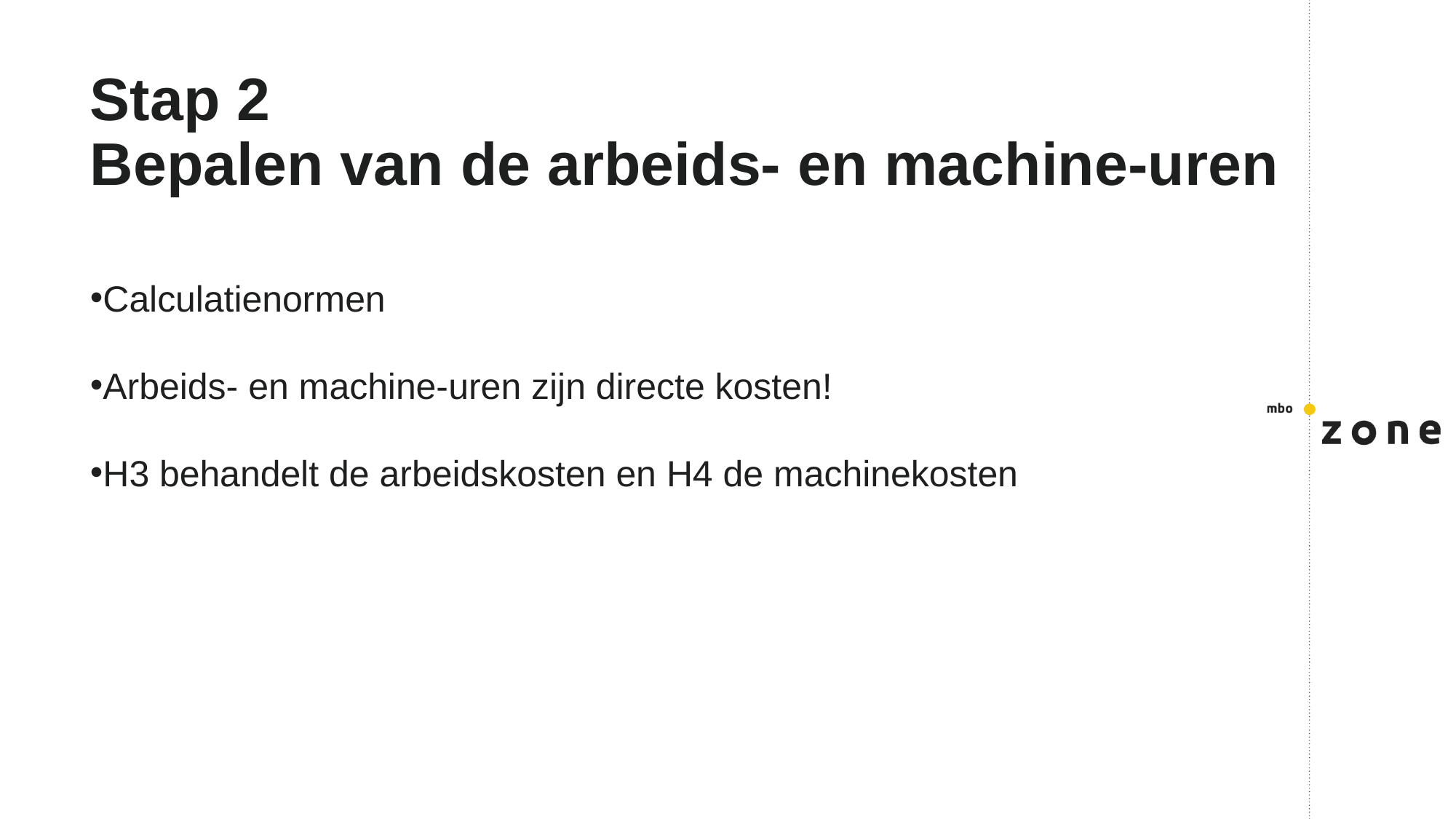

# Stap 2 Bepalen van de arbeids- en machine-uren
Calculatienormen

Arbeids- en machine-uren zijn directe kosten!

H3 behandelt de arbeidskosten en H4 de machinekosten